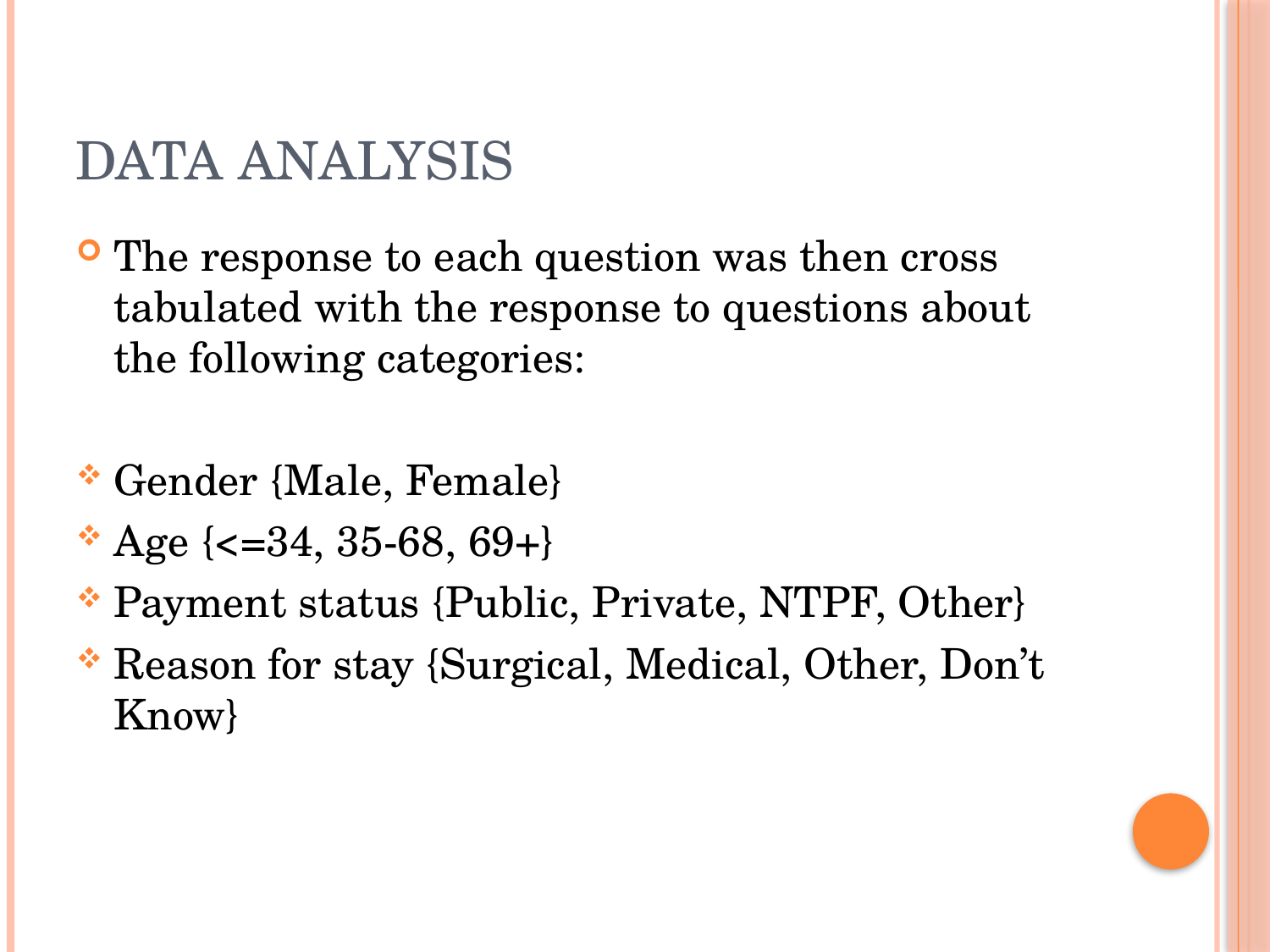

# Data analysis
The response to each question was then cross tabulated with the response to questions about the following categories:

Gender {Male, Female}
Age {<=34, 35-68, 69+}
Payment status {Public, Private, NTPF, Other}
Reason for stay {Surgical, Medical, Other, Don’t Know}